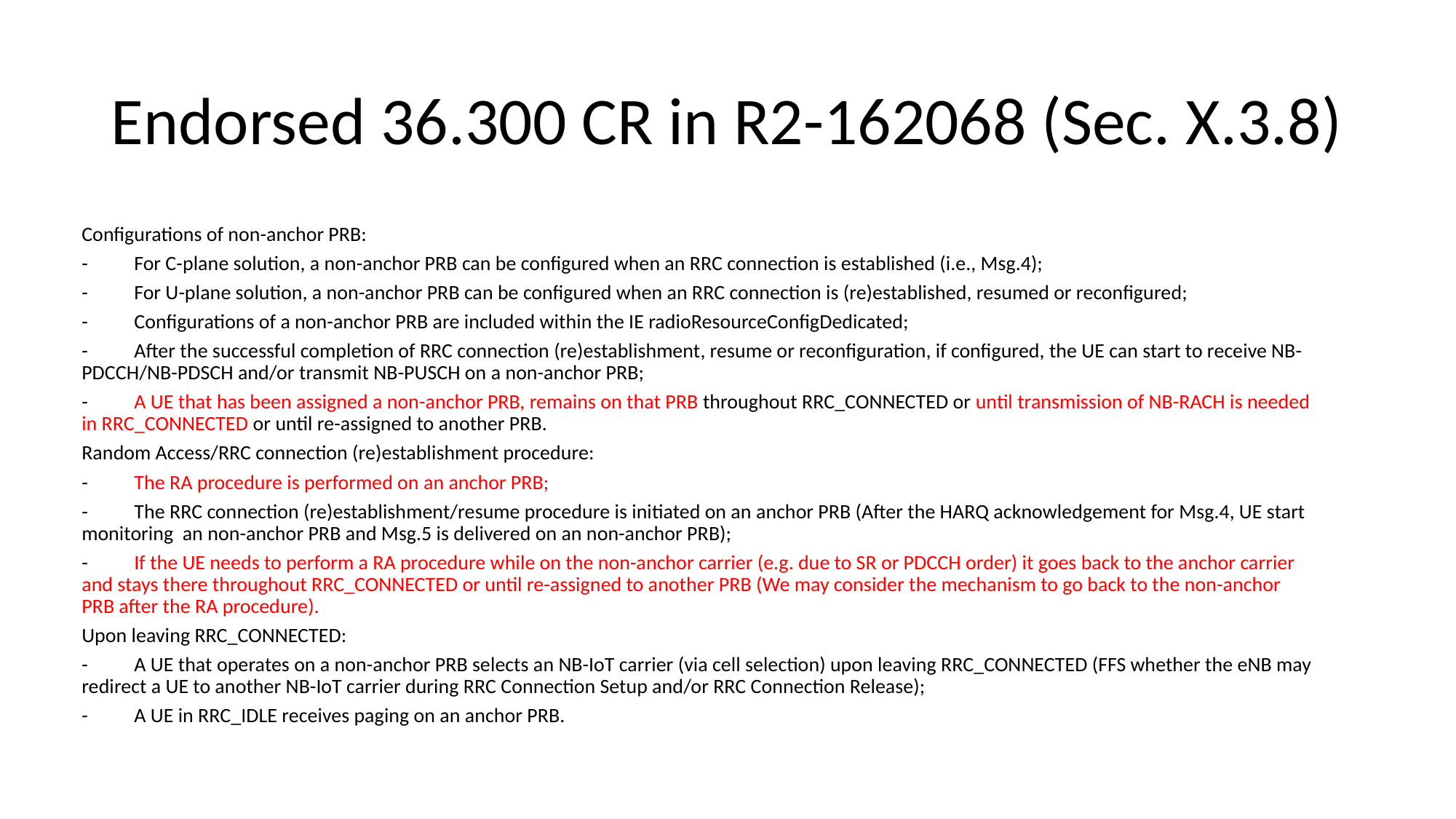

# Endorsed 36.300 CR in R2-162068 (Sec. X.3.8)
Configurations of non-anchor PRB:
-	For C-plane solution, a non-anchor PRB can be configured when an RRC connection is established (i.e., Msg.4);
-	For U-plane solution, a non-anchor PRB can be configured when an RRC connection is (re)established, resumed or reconfigured;
-	Configurations of a non-anchor PRB are included within the IE radioResourceConfigDedicated;
-	After the successful completion of RRC connection (re)establishment, resume or reconfiguration, if configured, the UE can start to receive NB-PDCCH/NB-PDSCH and/or transmit NB-PUSCH on a non-anchor PRB;
-	A UE that has been assigned a non-anchor PRB, remains on that PRB throughout RRC_CONNECTED or until transmission of NB-RACH is needed in RRC_CONNECTED or until re-assigned to another PRB.
Random Access/RRC connection (re)establishment procedure:
-	The RA procedure is performed on an anchor PRB;
-	The RRC connection (re)establishment/resume procedure is initiated on an anchor PRB (After the HARQ acknowledgement for Msg.4, UE start monitoring  an non-anchor PRB and Msg.5 is delivered on an non-anchor PRB);
-	If the UE needs to perform a RA procedure while on the non-anchor carrier (e.g. due to SR or PDCCH order) it goes back to the anchor carrier and stays there throughout RRC_CONNECTED or until re-assigned to another PRB (We may consider the mechanism to go back to the non-anchor PRB after the RA procedure).
Upon leaving RRC_CONNECTED:
-	A UE that operates on a non-anchor PRB selects an NB-IoT carrier (via cell selection) upon leaving RRC_CONNECTED (FFS whether the eNB may redirect a UE to another NB-IoT carrier during RRC Connection Setup and/or RRC Connection Release);
-	A UE in RRC_IDLE receives paging on an anchor PRB.